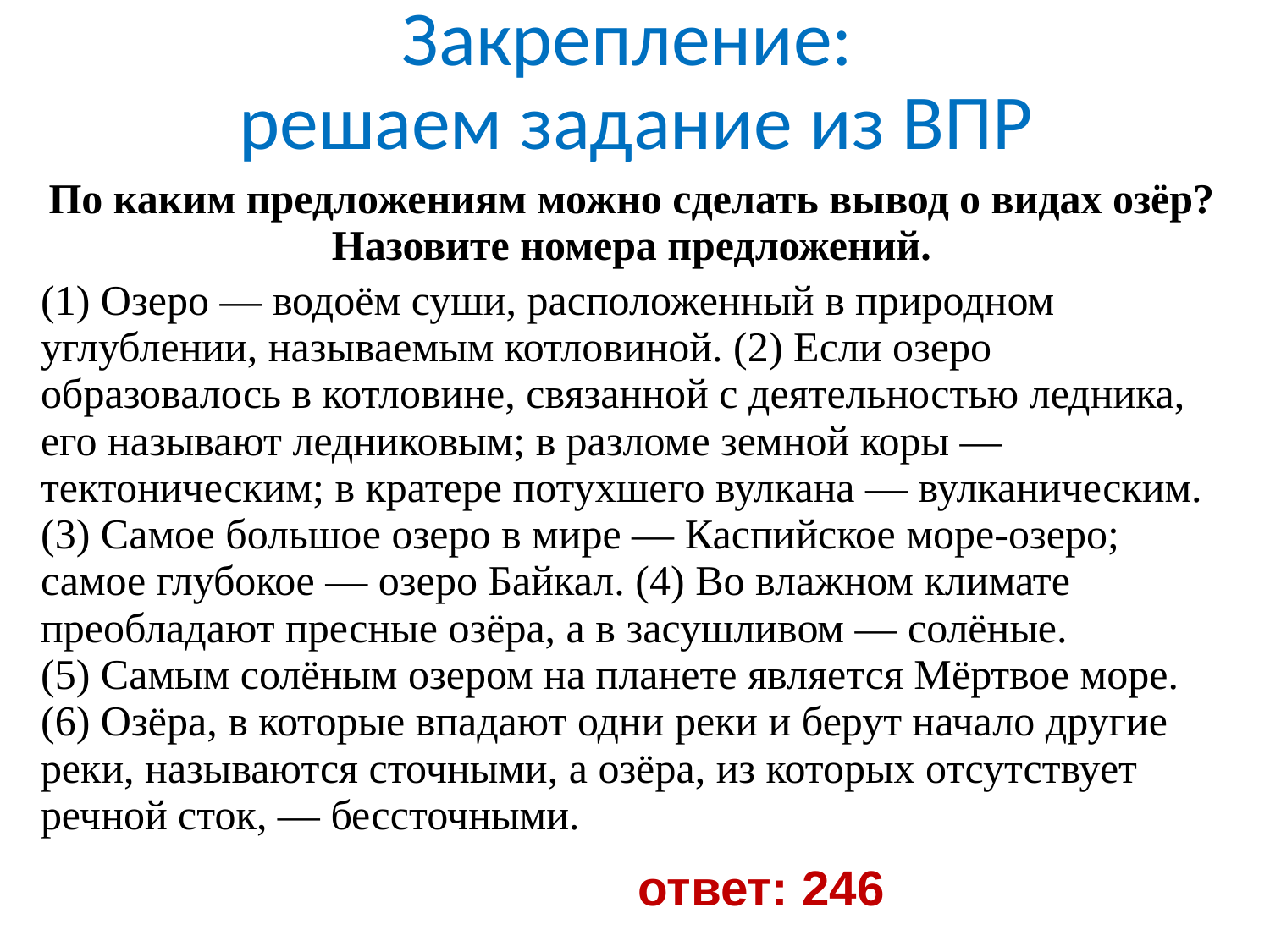

Закрепление:
решаем задание из ВПР
| По каким предложениям можно сделать вывод о видах озёр? Назовите номера предложений. |
| --- |
| (1) Озеро — водоём суши, расположенный в природном углублении, называемым котловиной. (2) Если озеро образовалось в котловине, связанной с деятельностью ледника, его называют ледниковым; в разломе земной коры — тектоническим; в кратере потухшего вулкана — вулканическим. (3) Самое большое озеро в мире — Каспийское море-озеро; самое глубокое — озеро Байкал. (4) Во влажном климате преобладают пресные озёра, а в засушливом — солёные. (5) Самым солёным озером на планете является Мёртвое море. (6) Озёра, в которые впадают одни реки и берут начало другие реки, называются сточными, а озёра, из которых отсутствует речной сток, — бессточными. |
| --- |
ответ: 246